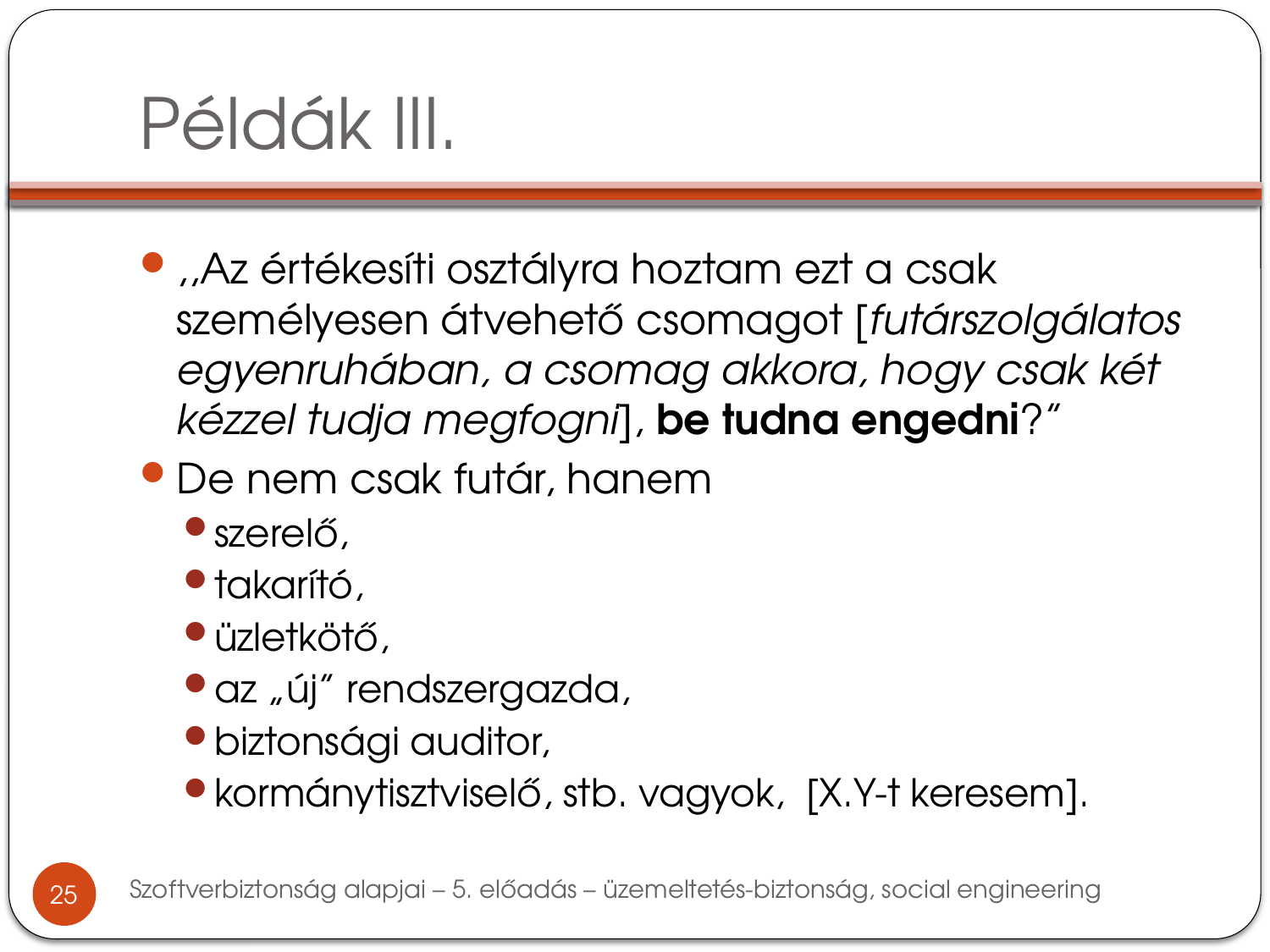

# Példák III.
,,Az értékesíti osztályra hoztam ezt a csak személyesen átvehető csomagot [futárszolgálatos egyenruhában, a csomag akkora, hogy csak két kézzel tudja megfogni], be tudna engedni?”
De nem csak futár, hanem
szerelő,
takarító,
üzletkötő,
az „új” rendszergazda,
biztonsági auditor,
kormánytisztviselő, stb. vagyok,  [X.Y-t keresem].
Szoftverbiztonság alapjai – 5. előadás – üzemeltetés-biztonság, social engineering
25